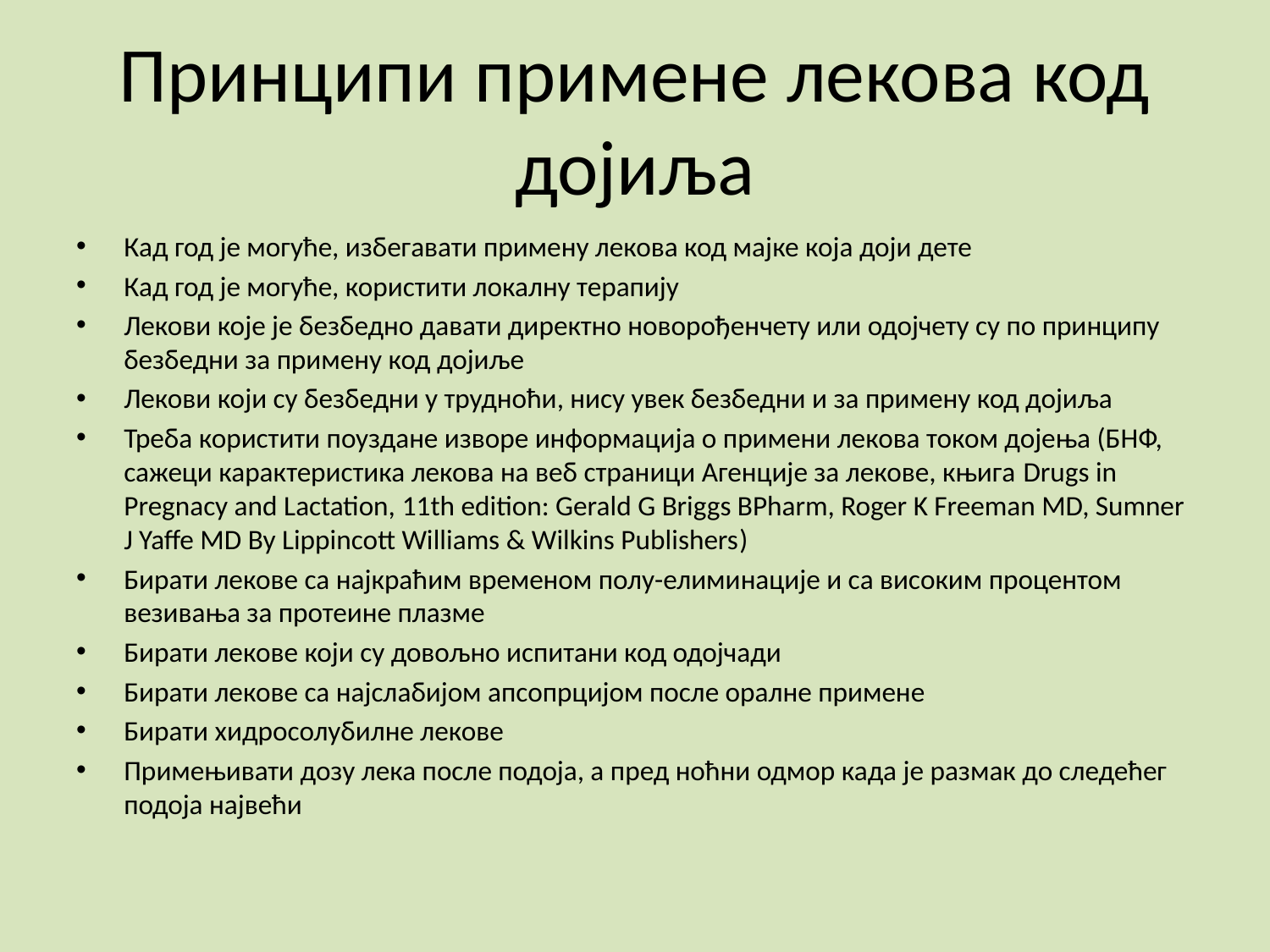

# Принципи примене лекова код дојиља
Кад год је могуће, избегавати примену лекова код мајке која доји дете
Кад год је могуће, користити локалну терапију
Лекови које је безбедно давати директно новорођенчету или одојчету су по принципу безбедни за примену код дојиље
Лекови који су безбедни у трудноћи, нису увек безбедни и за примену код дојиља
Треба користити поуздане изворе информација о примени лекова током дојења (БНФ, сажеци карактеристика лекова на веб страници Агенције за лекове, књига Drugs in Pregnacy and Lactation, 11th edition: Gerald G Briggs BPharm, Roger K Freeman MD, Sumner J Yaffe MD By Lippincott Williams & Wilkins Publishers)
Бирати лекове са најкраћим временом полу-елиминације и са високим процентом везивања за протеине плазме
Бирати лекове који су довољно испитани код одојчади
Бирати лекове са најслабијом апсопрцијом после оралне примене
Бирати хидросолубилне лекове
Примењивати дозу лека после подоја, а пред ноћни одмор када је размак до следећег подоја највећи